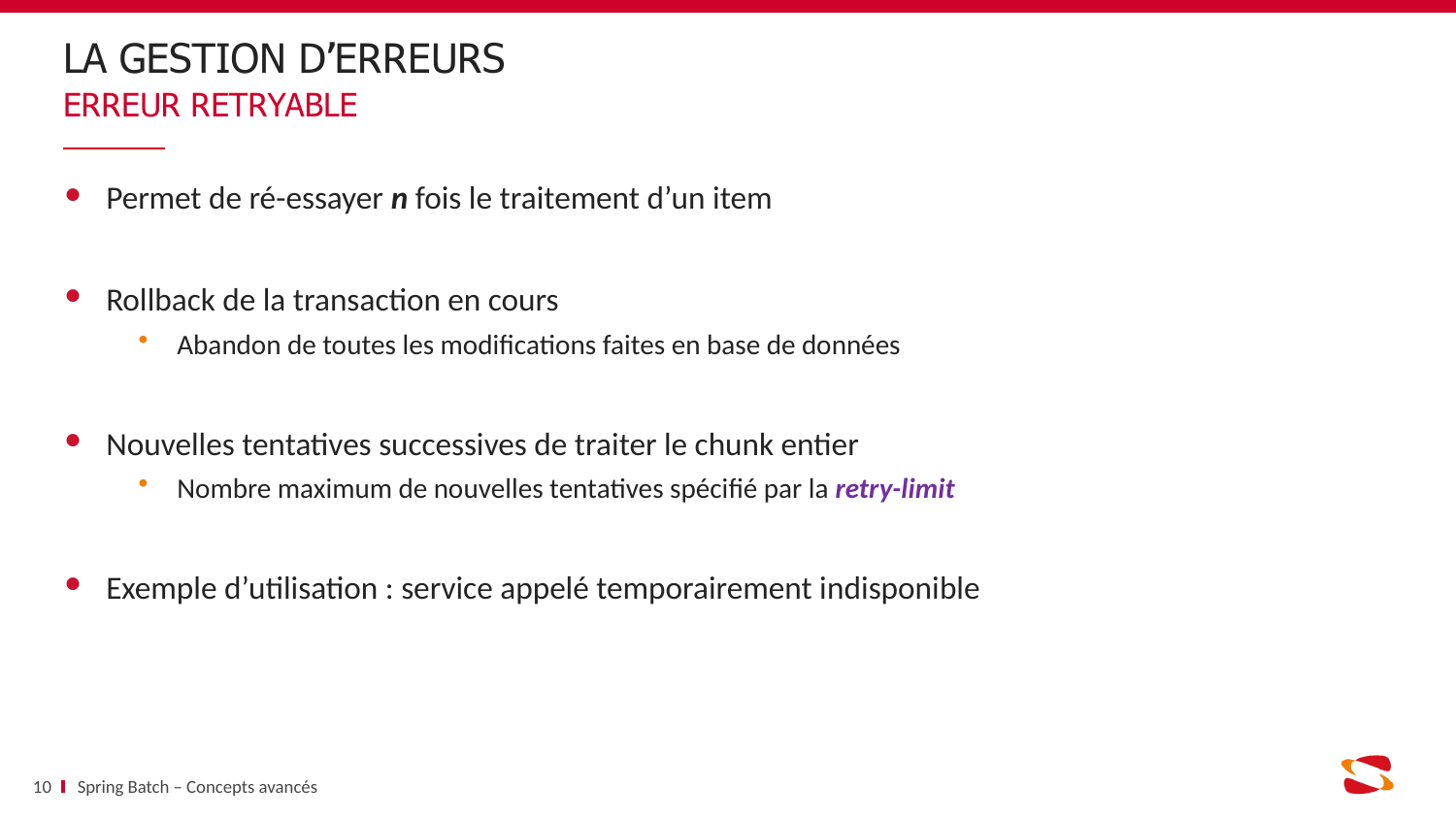

# La gestion d’erreurs
Erreur retryable
Permet de ré-essayer n fois le traitement d’un item

Rollback de la transaction en cours
Abandon de toutes les modifications faites en base de données

Nouvelles tentatives successives de traiter le chunk entier
Nombre maximum de nouvelles tentatives spécifié par la retry-limit

Exemple d’utilisation : service appelé temporairement indisponible
10
Spring Batch – Concepts avancés